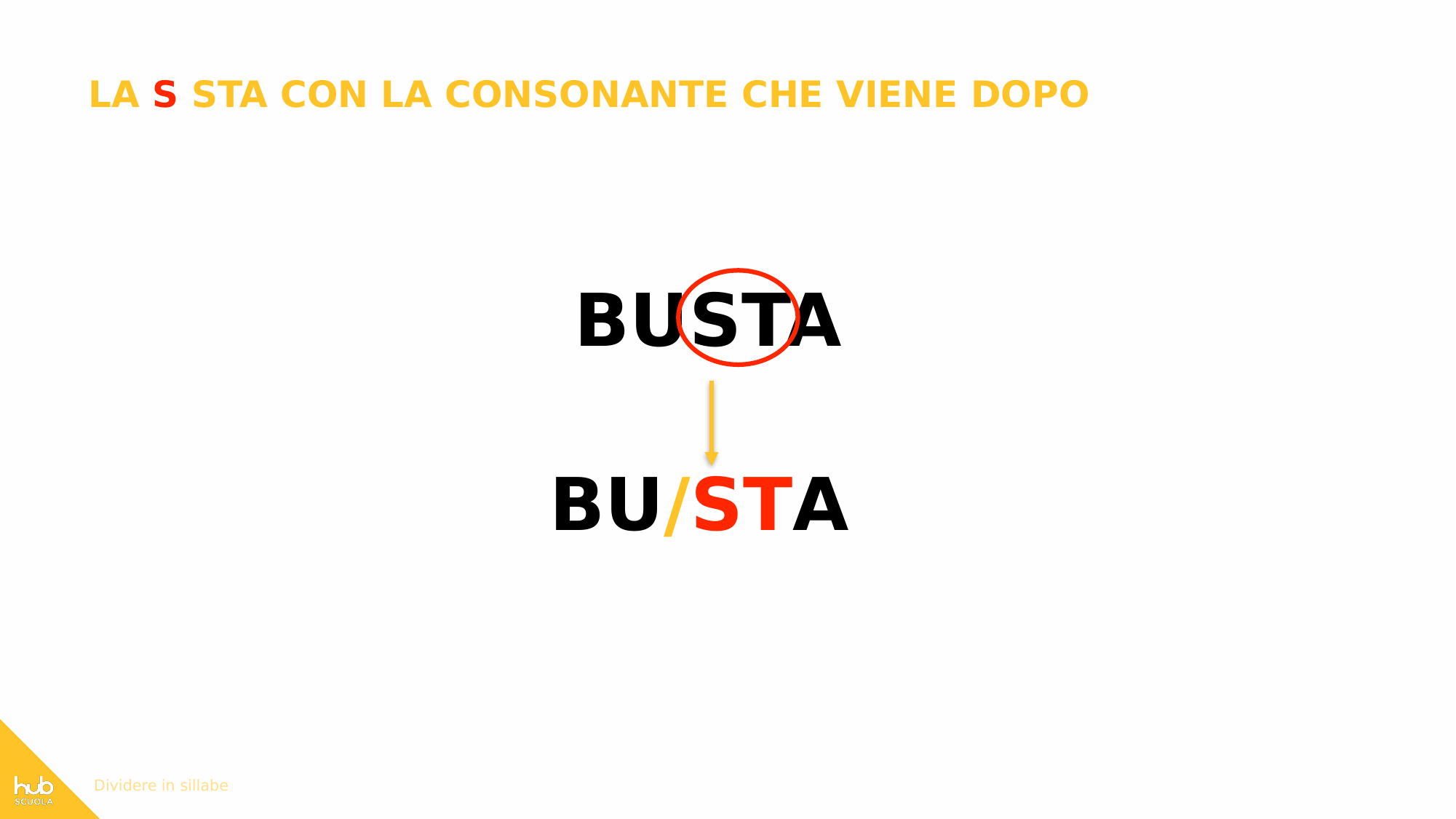

LA S STA CON LA CONSONANTE CHE VIENE DOPO
BUSTA

BU/STA